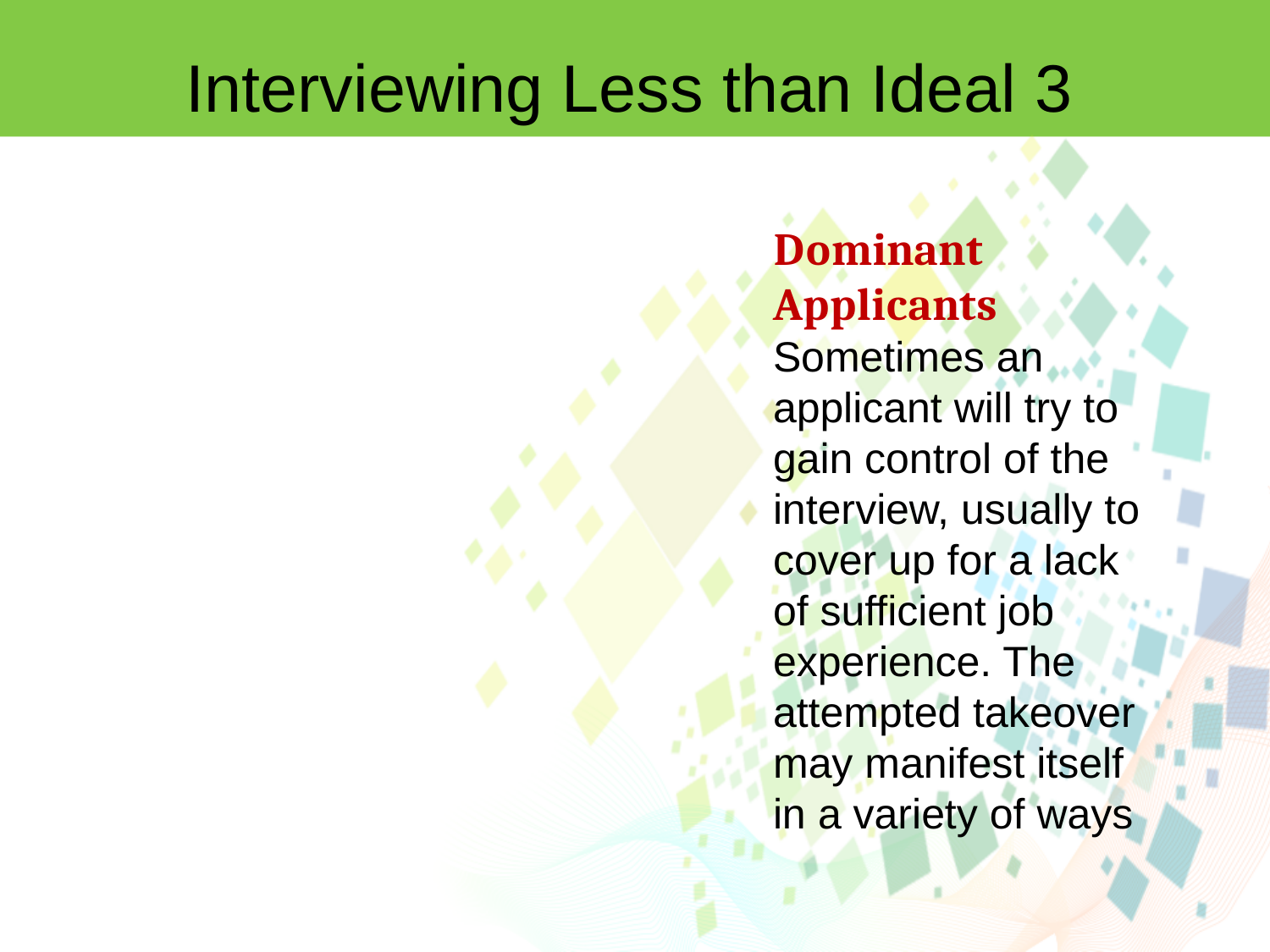

Interviewing Less than Ideal 3
Dominant Applicants
Sometimes an applicant will try to gain control of the interview, usually to cover up for a lack of sufficient job experience. The attempted takeover may manifest itself in a variety of ways